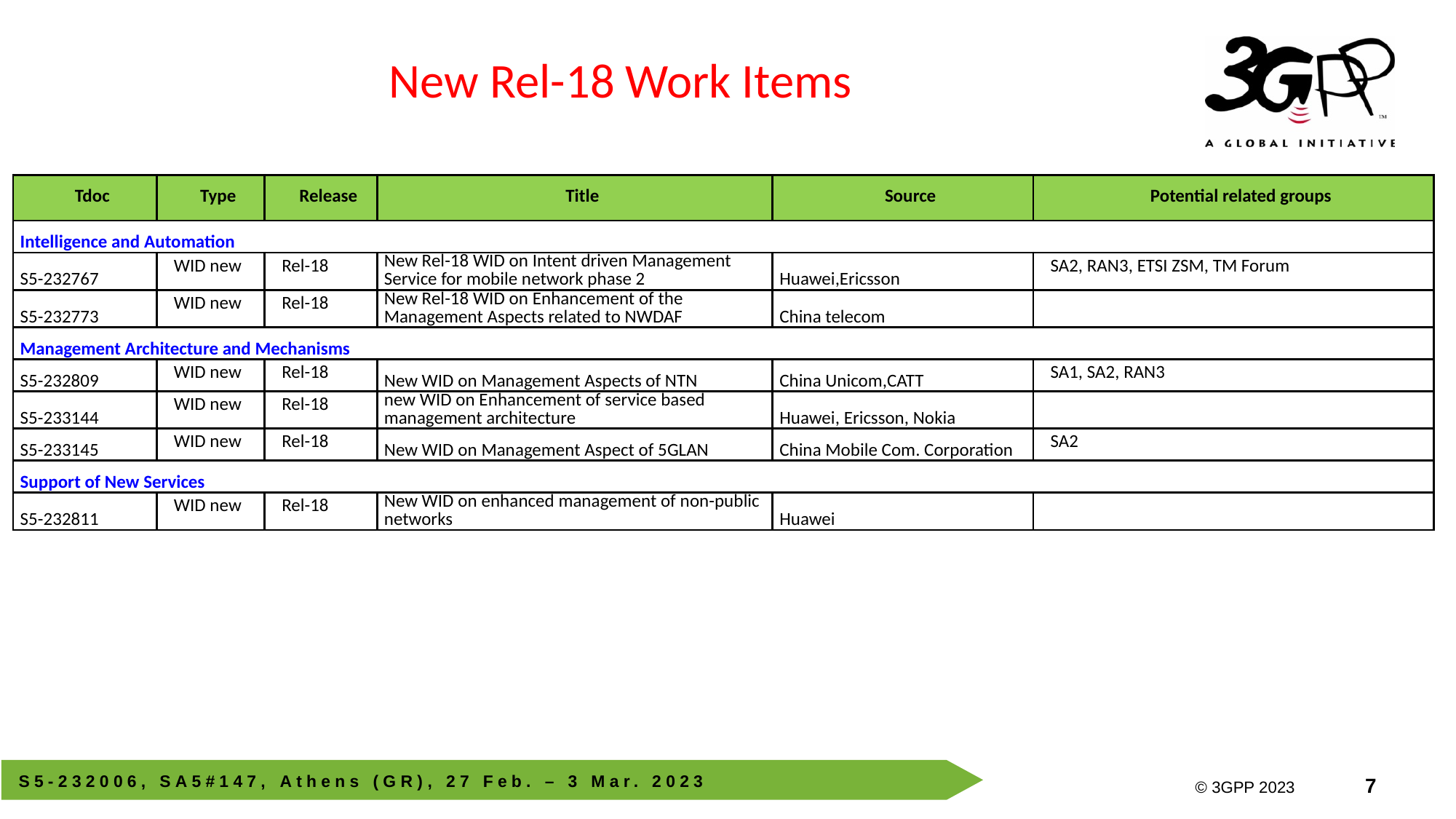

New Rel-18 Work Items
| Tdoc | Type | Release | Title | Source | Potential related groups |
| --- | --- | --- | --- | --- | --- |
| Intelligence and Automation |  |  |  |  |  |
| S5-232767 | WID new | Rel-18 | New Rel-18 WID on Intent driven Management Service for mobile network phase 2 | Huawei,Ericsson | SA2, RAN3, ETSI ZSM, TM Forum |
| S5-232773 | WID new | Rel-18 | New Rel-18 WID on Enhancement of the Management Aspects related to NWDAF | China telecom |  |
| Management Architecture and Mechanisms |  |  |  |  |  |
| S5-232809 | WID new | Rel-18 | New WID on Management Aspects of NTN | China Unicom,CATT | SA1, SA2, RAN3 |
| S5-233144 | WID new | Rel-18 | new WID on Enhancement of service based management architecture | Huawei, Ericsson, Nokia |  |
| S5-233145 | WID new | Rel-18 | New WID on Management Aspect of 5GLAN | China Mobile Com. Corporation | SA2 |
| Support of New Services |  |  |  |  |  |
| S5-232811 | WID new | Rel-18 | New WID on enhanced management of non-public networks | Huawei |  |